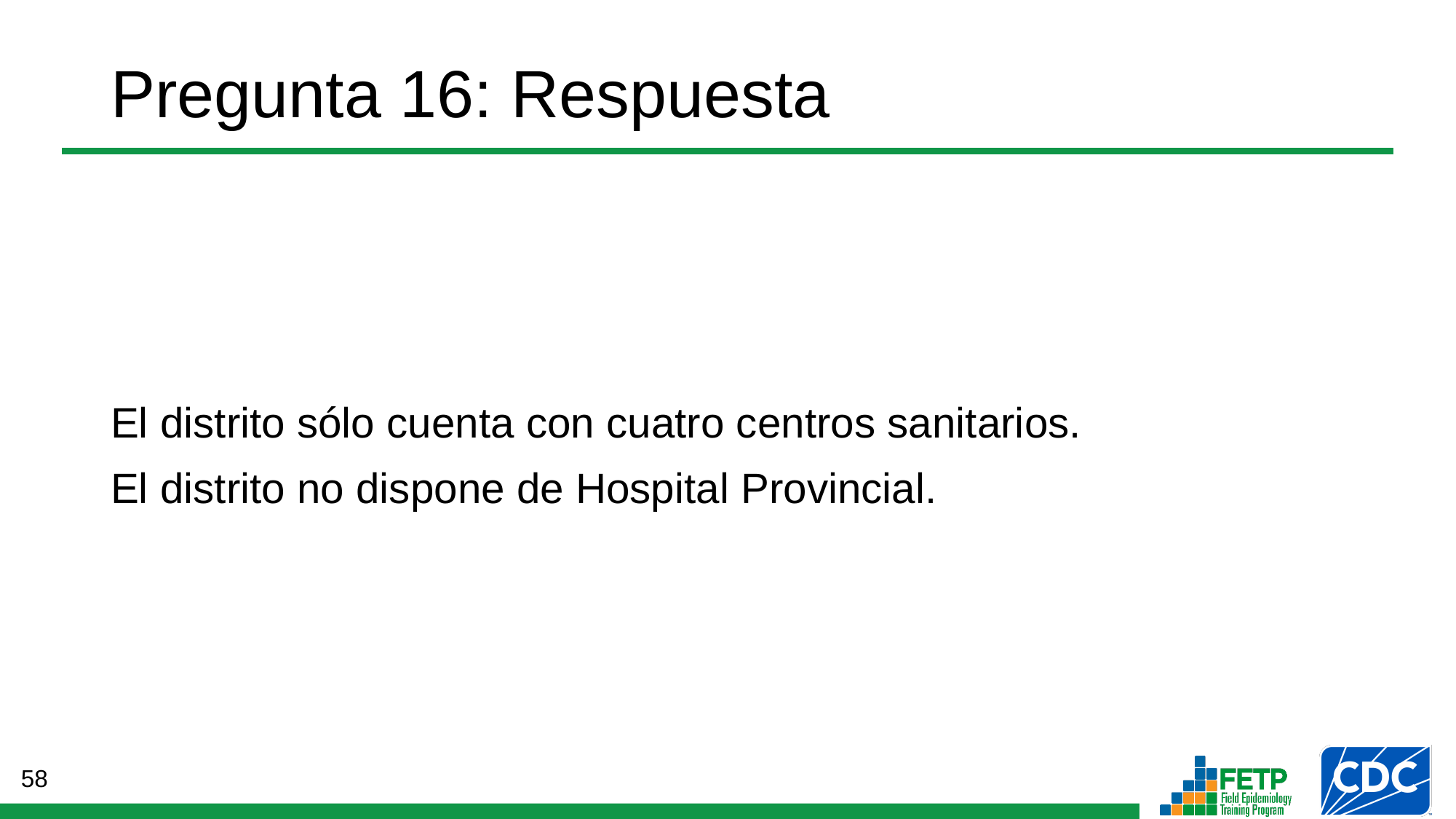

# Pregunta 16: Respuesta
El distrito sólo cuenta con cuatro centros sanitarios.
El distrito no dispone de Hospital Provincial.